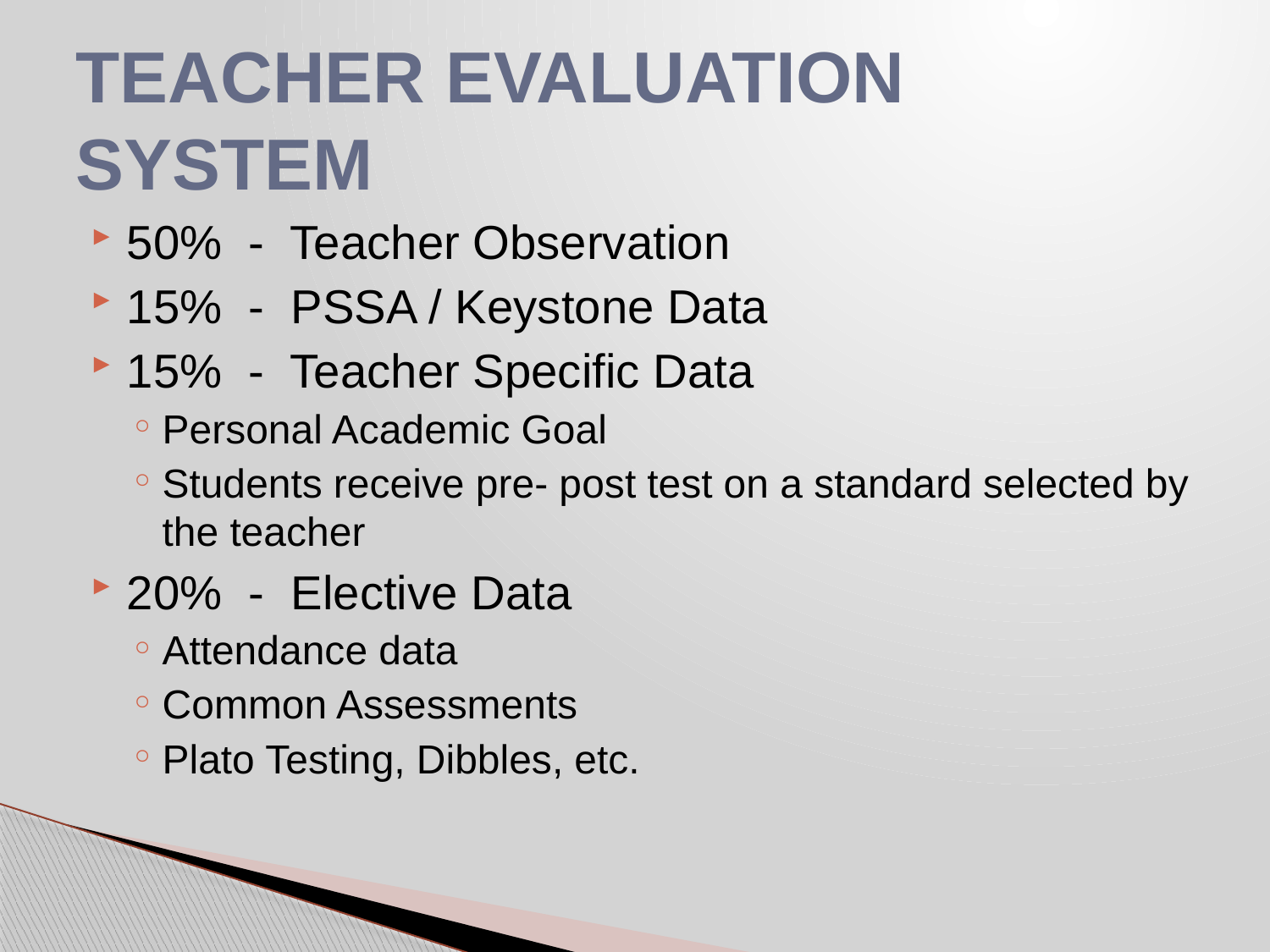

# TEACHER EVALUATION SYSTEM
50%  -  Teacher Observation
15%  -  PSSA / Keystone Data
15%  -  Teacher Specific Data
Personal Academic Goal
Students receive pre- post test on a standard selected by the teacher
20%  -  Elective Data
Attendance data
Common Assessments
Plato Testing, Dibbles, etc.